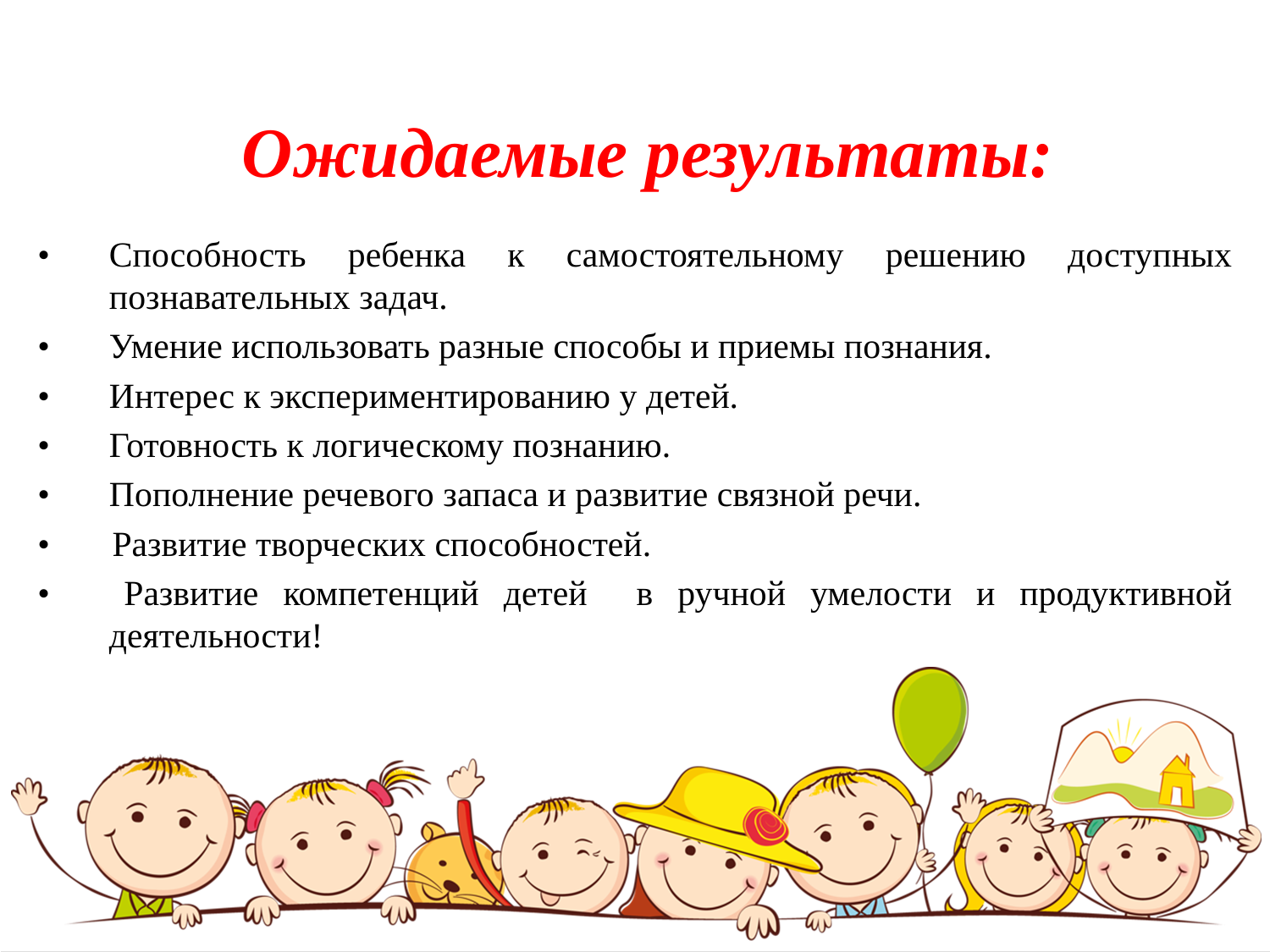

# Ожидаемые результаты:

•	Способность ребенка к самостоятельному решению доступных познавательных задач.
•	Умение использовать разные способы и приемы познания.
•	Интерес к экспериментированию у детей.
•	Готовность к логическому познанию.
• 	Пополнение речевого запаса и развитие связной речи.
•       Развитие творческих способностей.
•   Развитие компетенций детей  в ручной умелости и продуктивной деятельности!